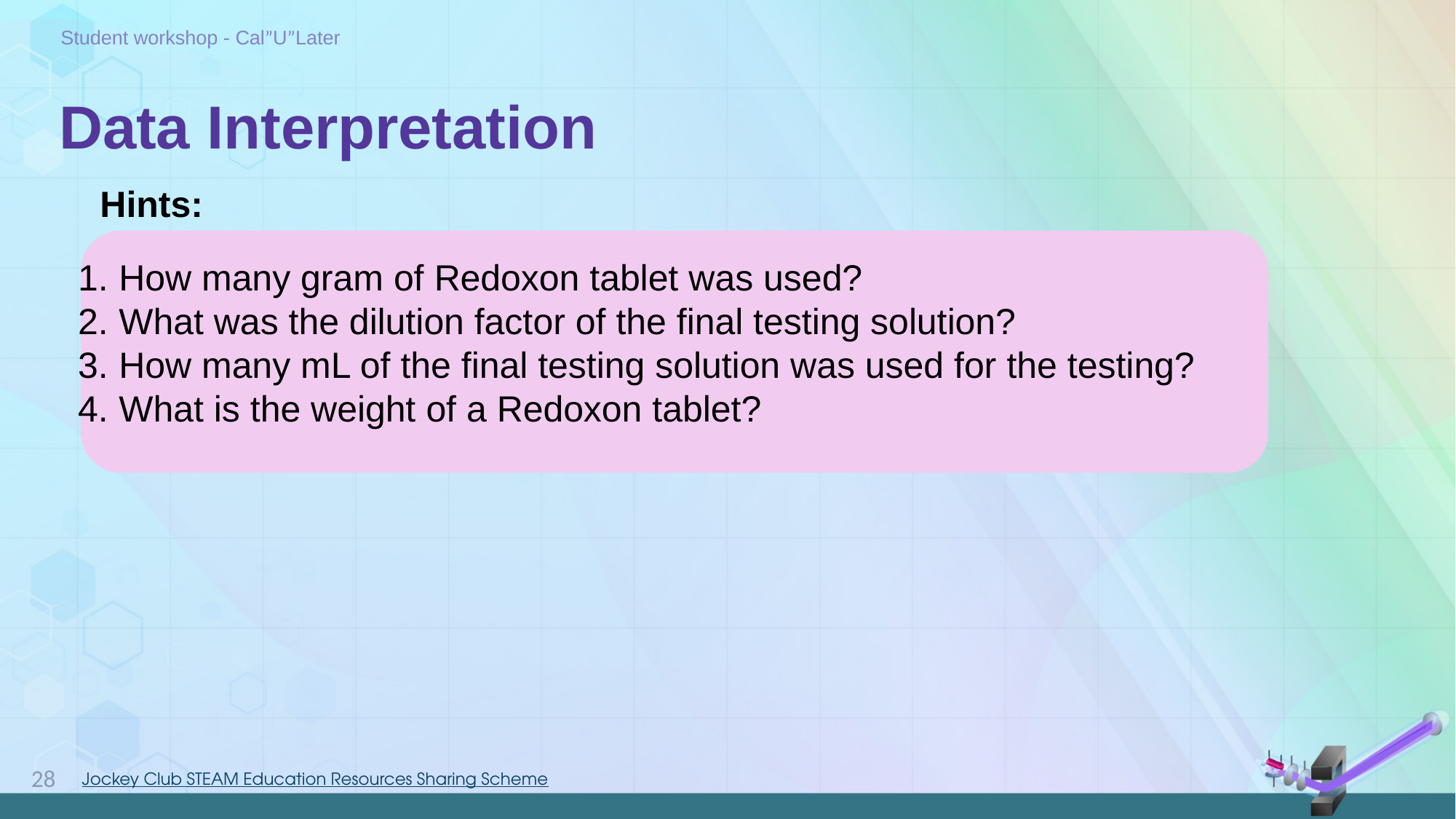

# Data Interpretation
Hints:

How many gram of Redoxon tablet was used?
What was the dilution factor of the final testing solution?
How many mL of the final testing solution was used for the testing?
What is the weight of a Redoxon tablet?
28